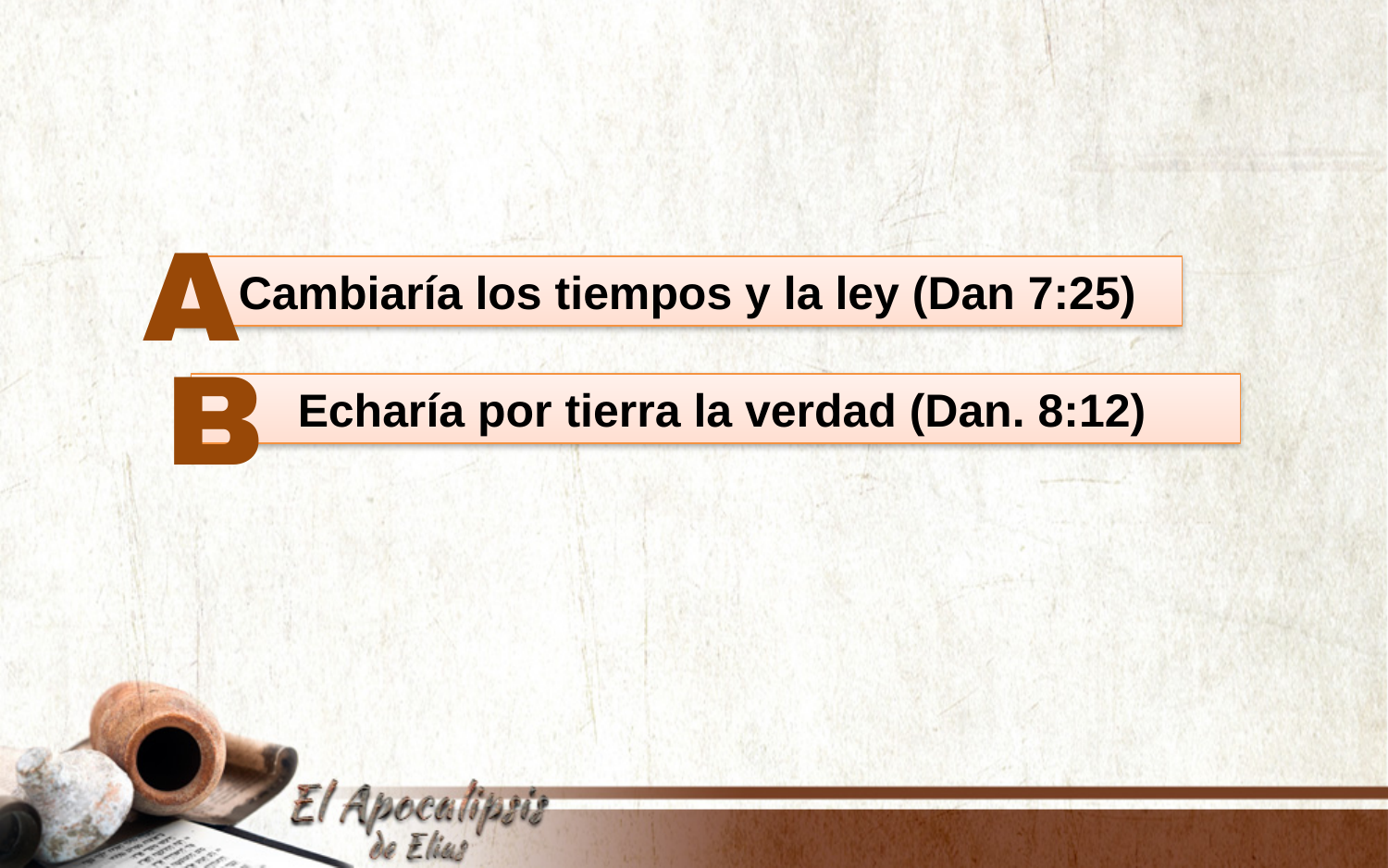

A
 Cambiaría los tiempos y la ley (Dan 7:25)
B
 Echaría por tierra la verdad (Dan. 8:12)